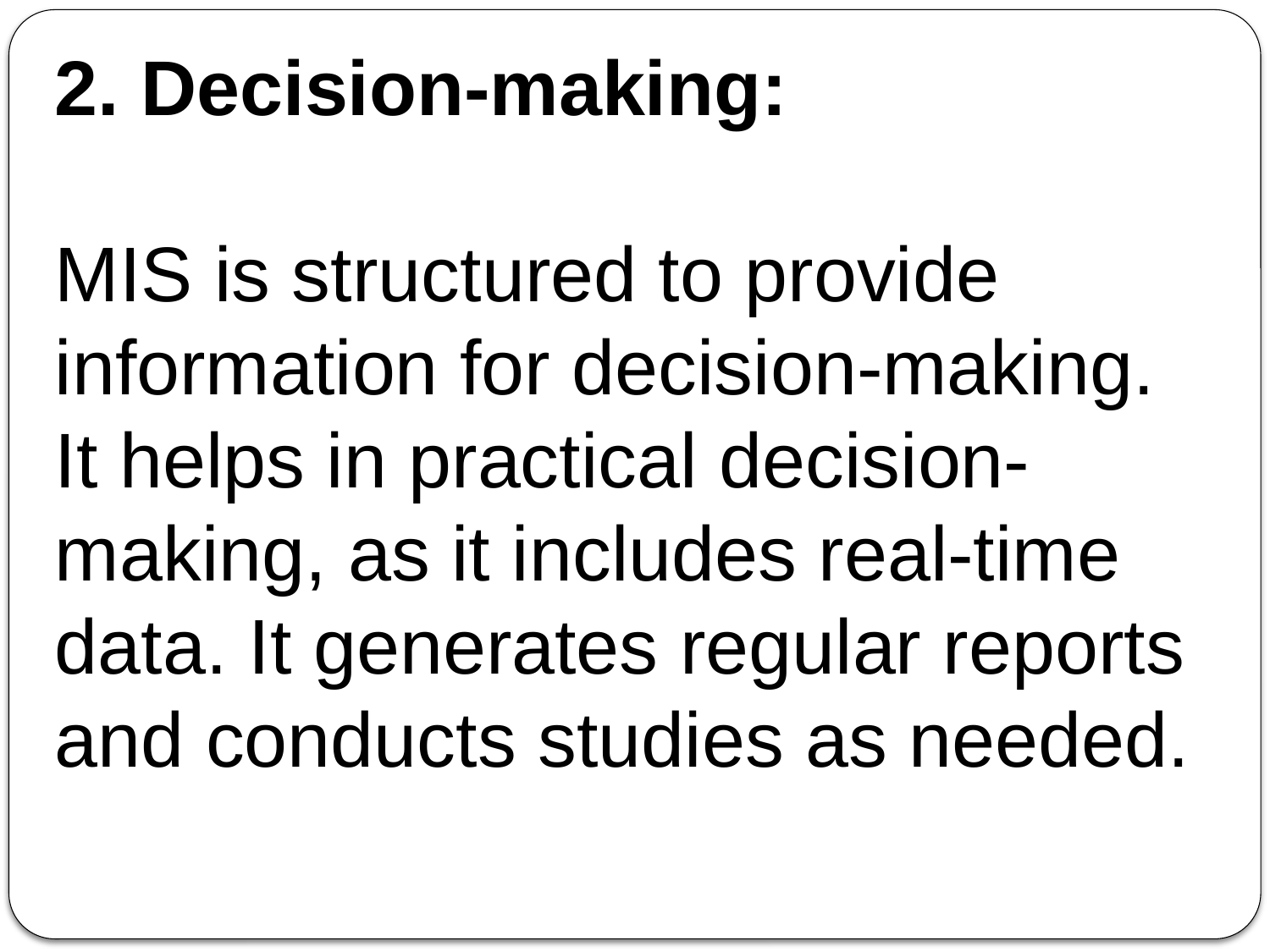

2. Decision-making:

MIS is structured to provide information for decision-making. It helps in practical decision-making, as it includes real-time data. It generates regular reports and conducts studies as needed.